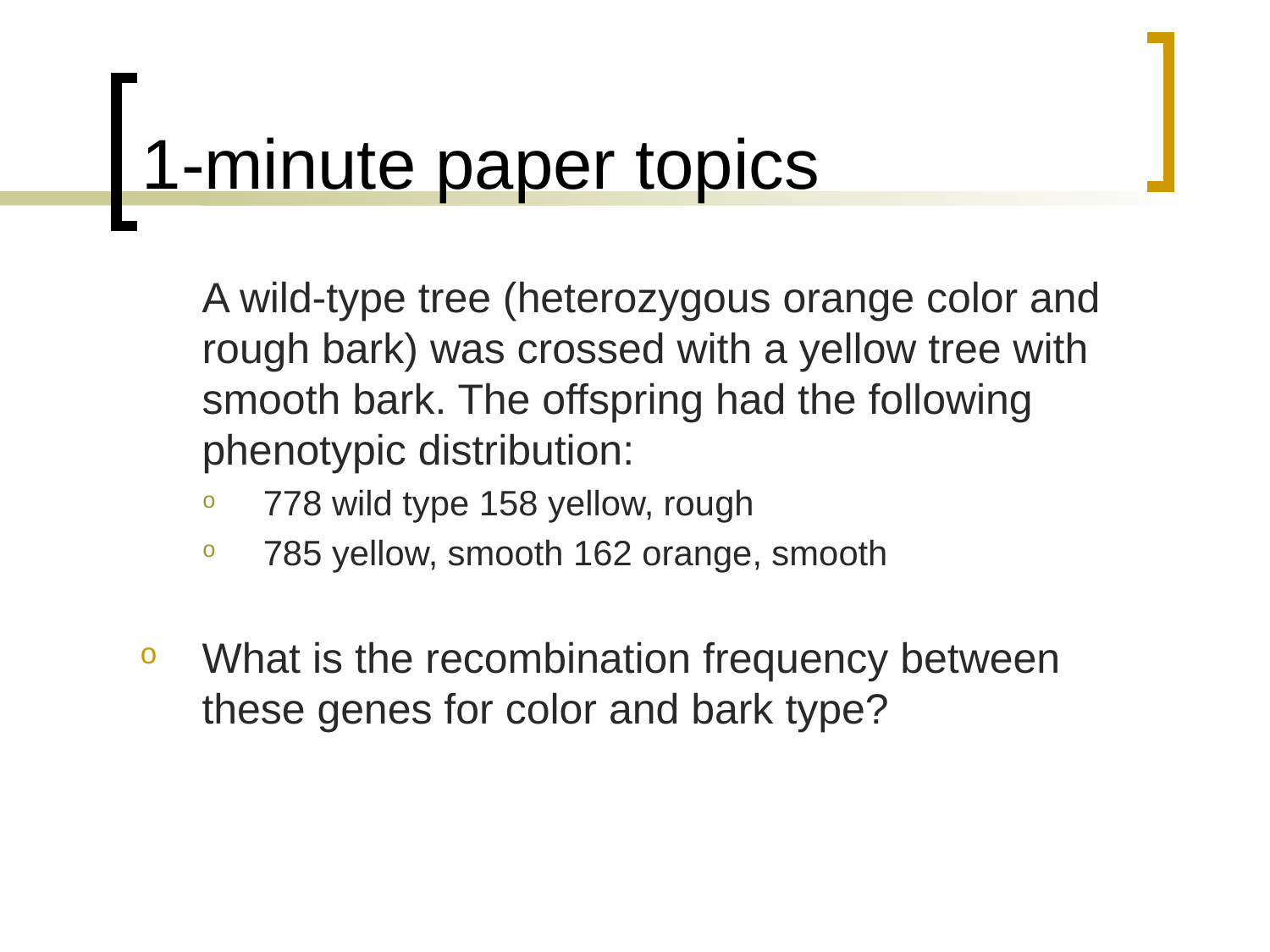

# 1-minute paper topics
	A wild-type tree (heterozygous orange color and rough bark) was crossed with a yellow tree with smooth bark. The offspring had the following phenotypic distribution:
778 wild type 158 yellow, rough
785 yellow, smooth 162 orange, smooth

What is the recombination frequency between these genes for color and bark type?